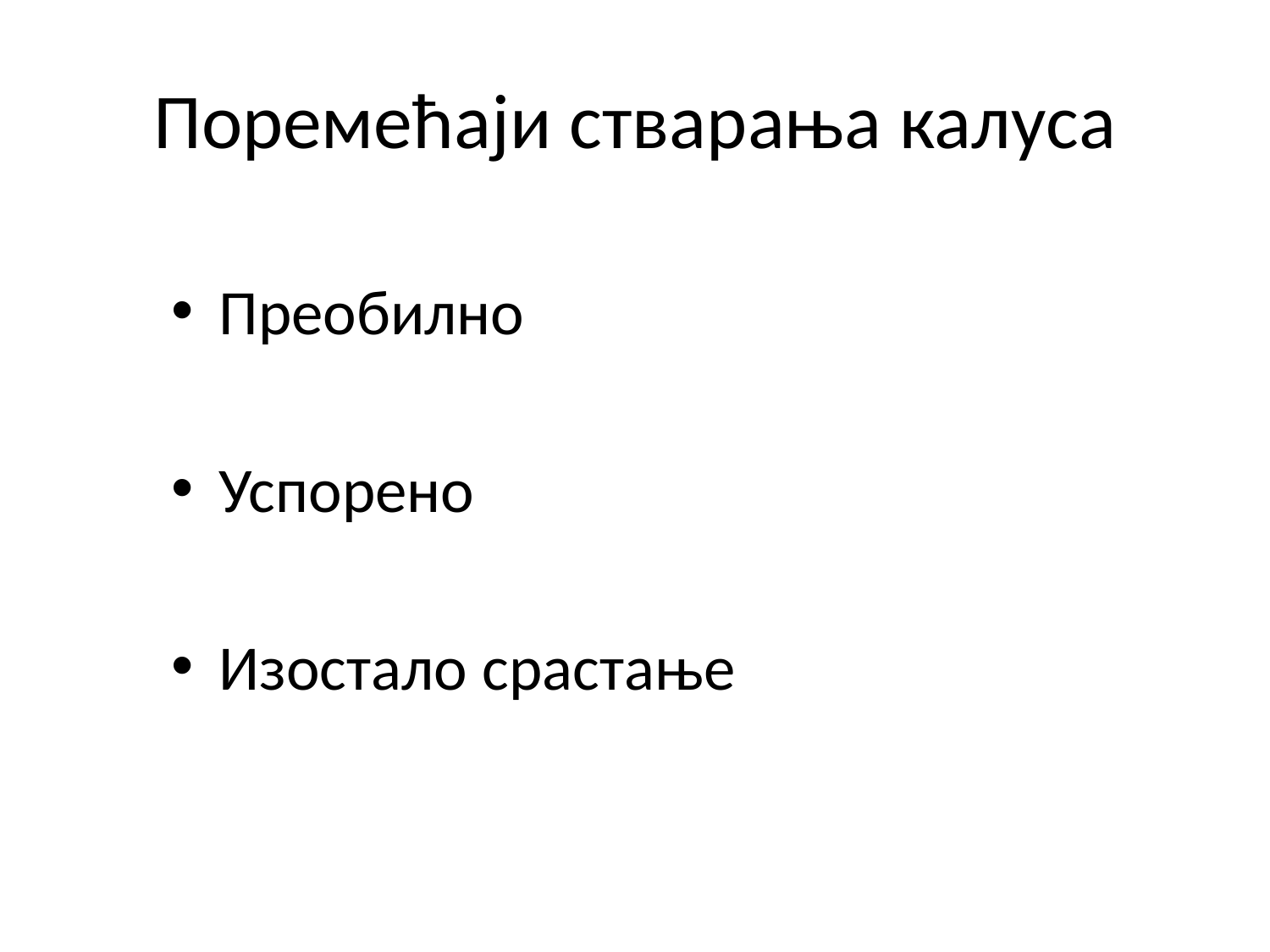

# Поремећаји стварања калуса
Преобилно

Успорено

Изостало срастање